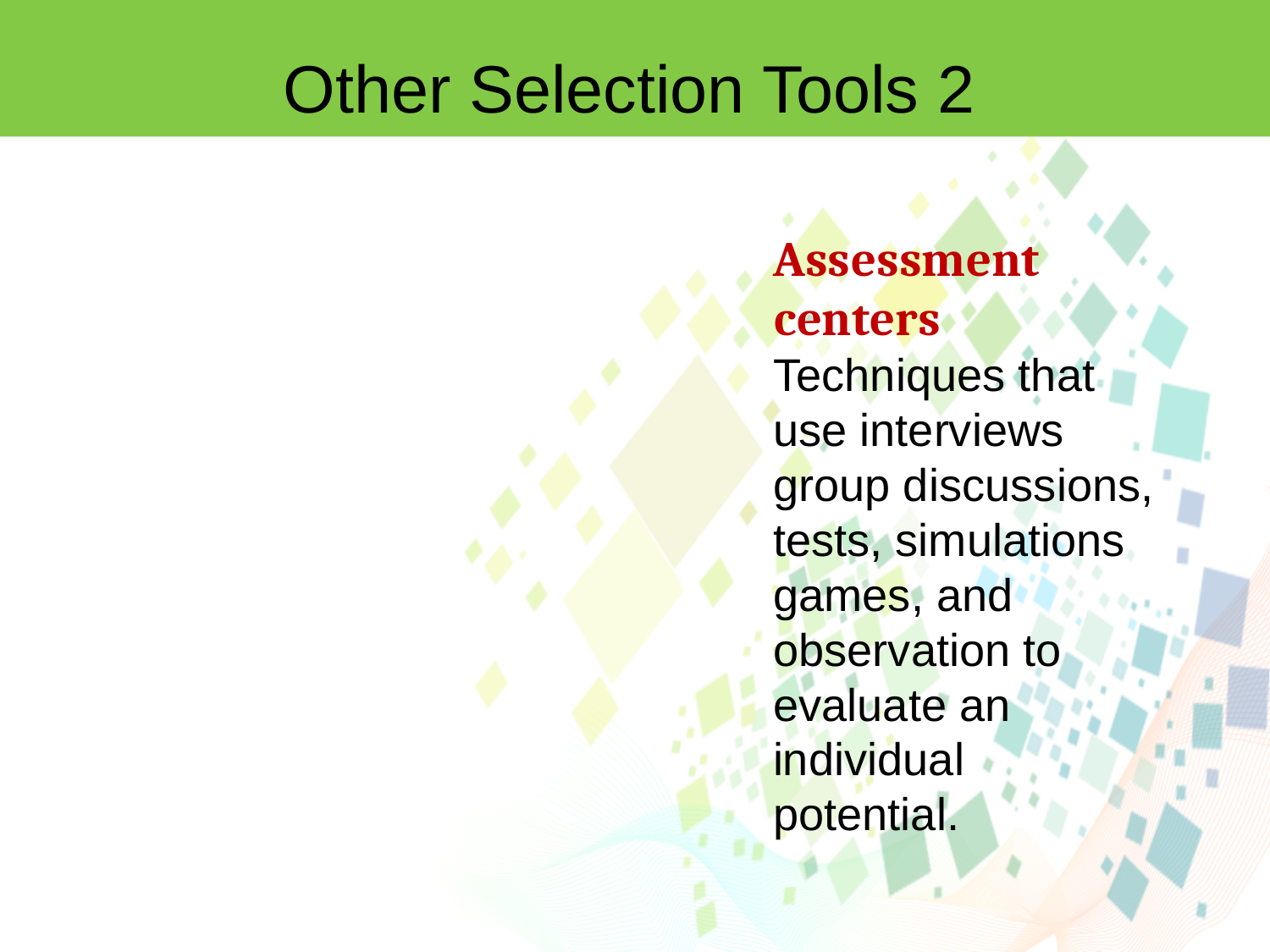

Other Selection Tools 2
Assessment centers
Techniques that use interviews group discussions, tests, simulations games, and observation to evaluate an individual potential.